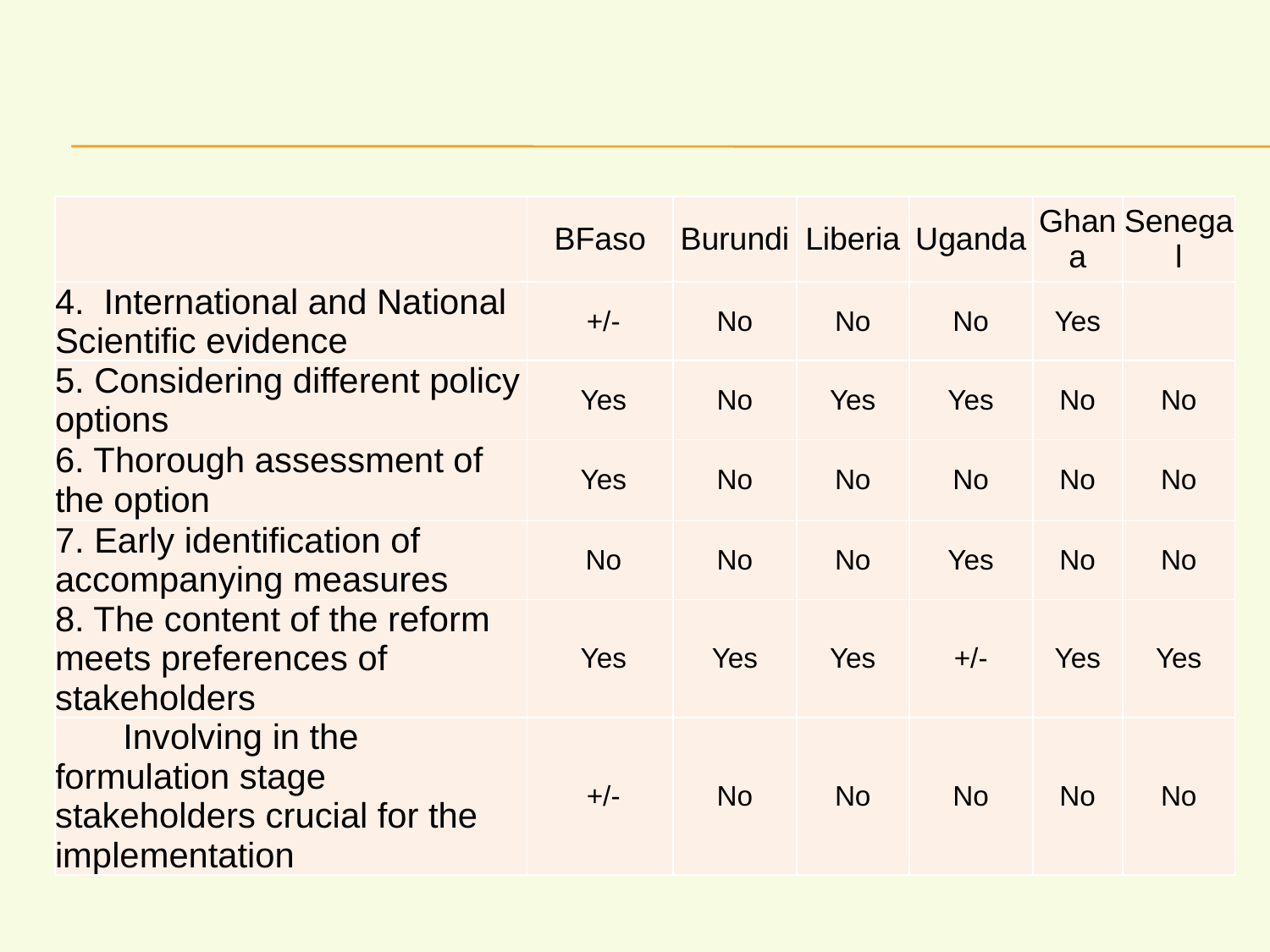

#
|  | BFaso | Burundi | Liberia | Uganda | Ghana | Senegal |
| --- | --- | --- | --- | --- | --- | --- |
| 4. International and National Scientific evidence | +/- | No | No | No | Yes |  |
| 5. Considering different policy options | Yes | No | Yes | Yes | No | No |
| 6. Thorough assessment of the option | Yes | No | No | No | No | No |
| 7. Early identification of accompanying measures | No | No | No | Yes | No | No |
| 8. The content of the reform meets preferences of stakeholders | Yes | Yes | Yes | +/- | Yes | Yes |
| Involving in the formulation stage stakeholders crucial for the implementation | +/- | No | No | No | No | No |